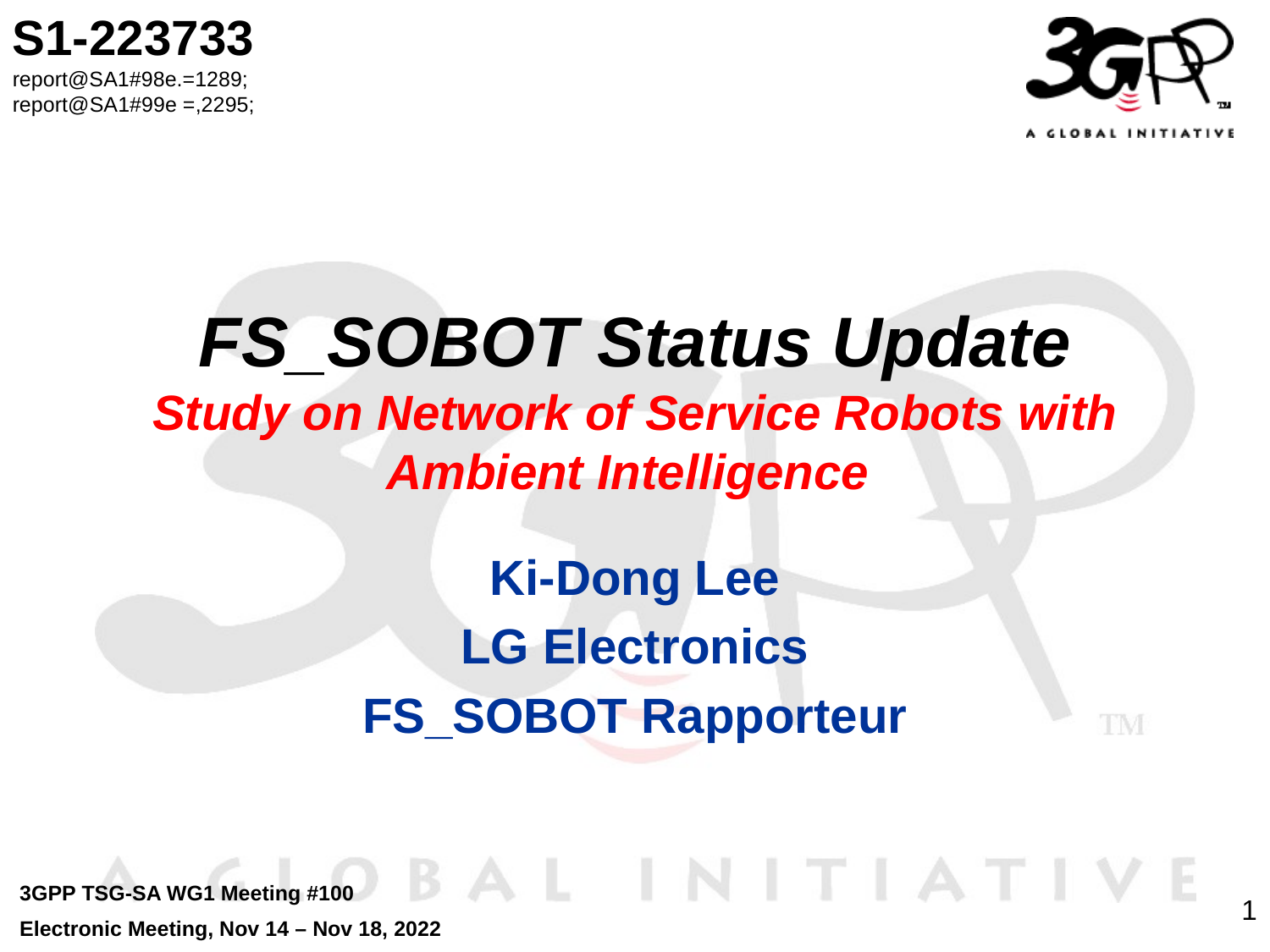

S1-223733
report@SA1#98e.=1289;
report@SA1#99e =,2295;
# FS_SOBOT Status Update Study on Network of Service Robots with Ambient Intelligence
Ki-Dong Lee
LG Electronics
FS_SOBOT Rapporteur
3GPP TSG-SA WG1 Meeting #100
Electronic Meeting, Nov 14 – Nov 18, 2022
1